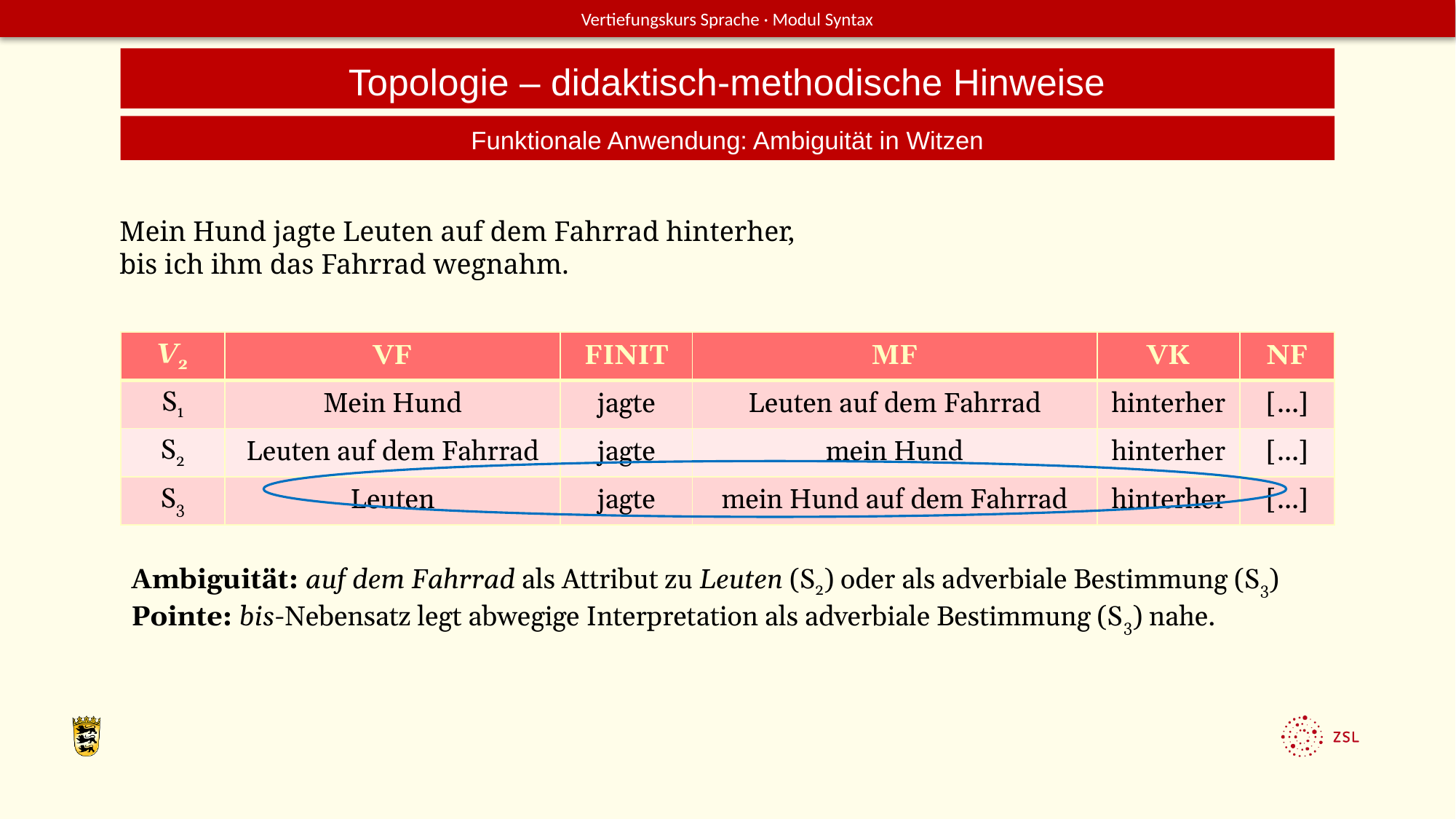

Topologie – didaktisch-methodische Hinweise
Funktionale Anwendung: Ambiguität in Witzen
Mein Hund jagte Leuten auf dem Fahrrad hinterher,
bis ich ihm das Fahrrad wegnahm.
| V2 | VF | FINIT | MF | VK | NF |
| --- | --- | --- | --- | --- | --- |
| S1 | Mein Hund | jagte | Leuten auf dem Fahrrad | hinterher | […] |
| S2 | Leuten auf dem Fahrrad | jagte | mein Hund | hinterher | […] |
| S3 | Leuten | jagte | mein Hund auf dem Fahrrad | hinterher | […] |

Ambiguität: auf dem Fahrrad als Attribut zu Leuten (S2) oder als adverbiale Bestimmung (S3)
Pointe: bis-Nebensatz legt abwegige Interpretation als adverbiale Bestimmung (S3) nahe.